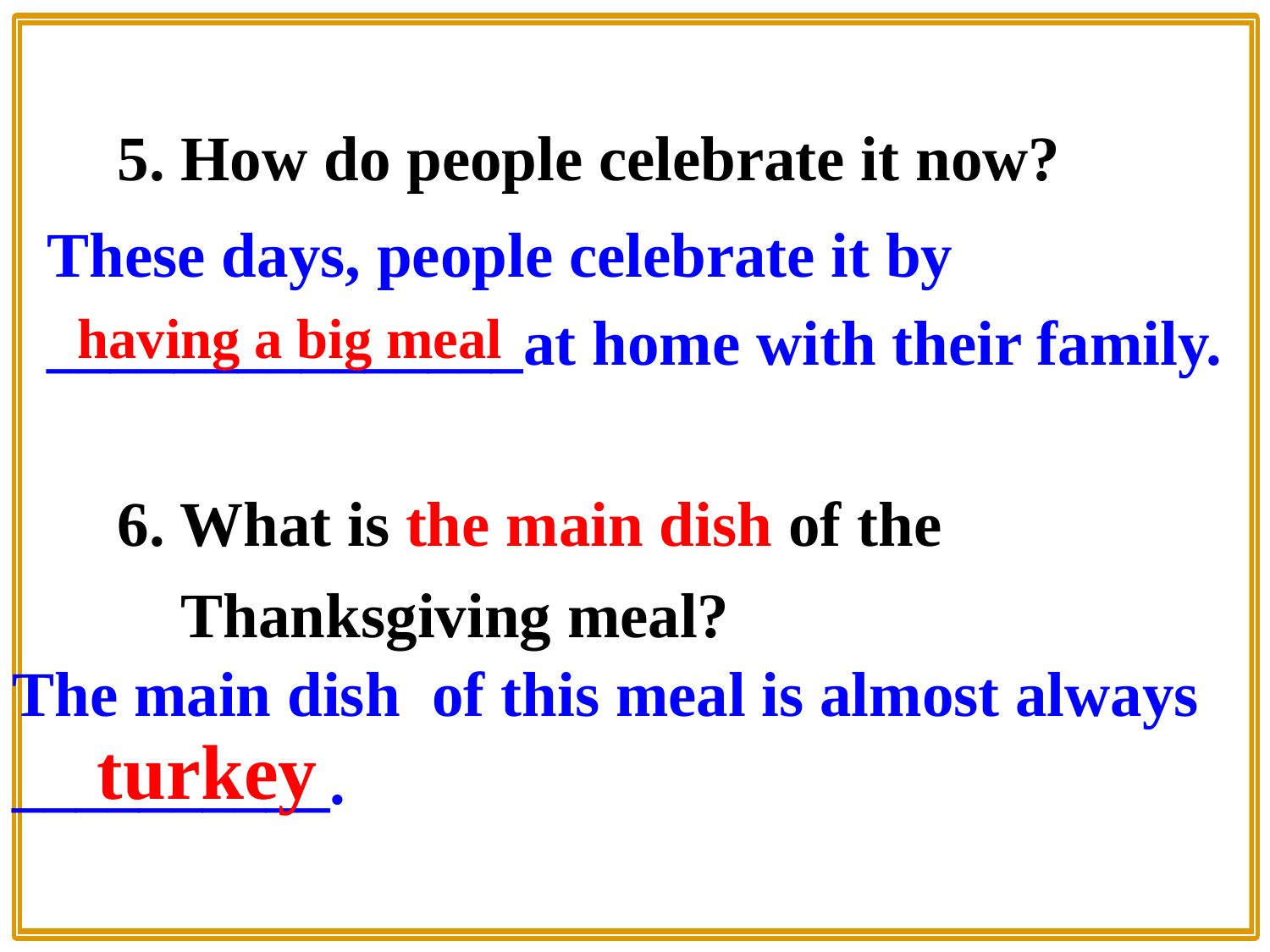

5. How do people celebrate it now?

6. What is the main dish of the
    Thanksgiving meal?
These days, people celebrate it by
_______________at home with their family.
having a big meal
The main dish  of this meal is almost always
__________.
turkey